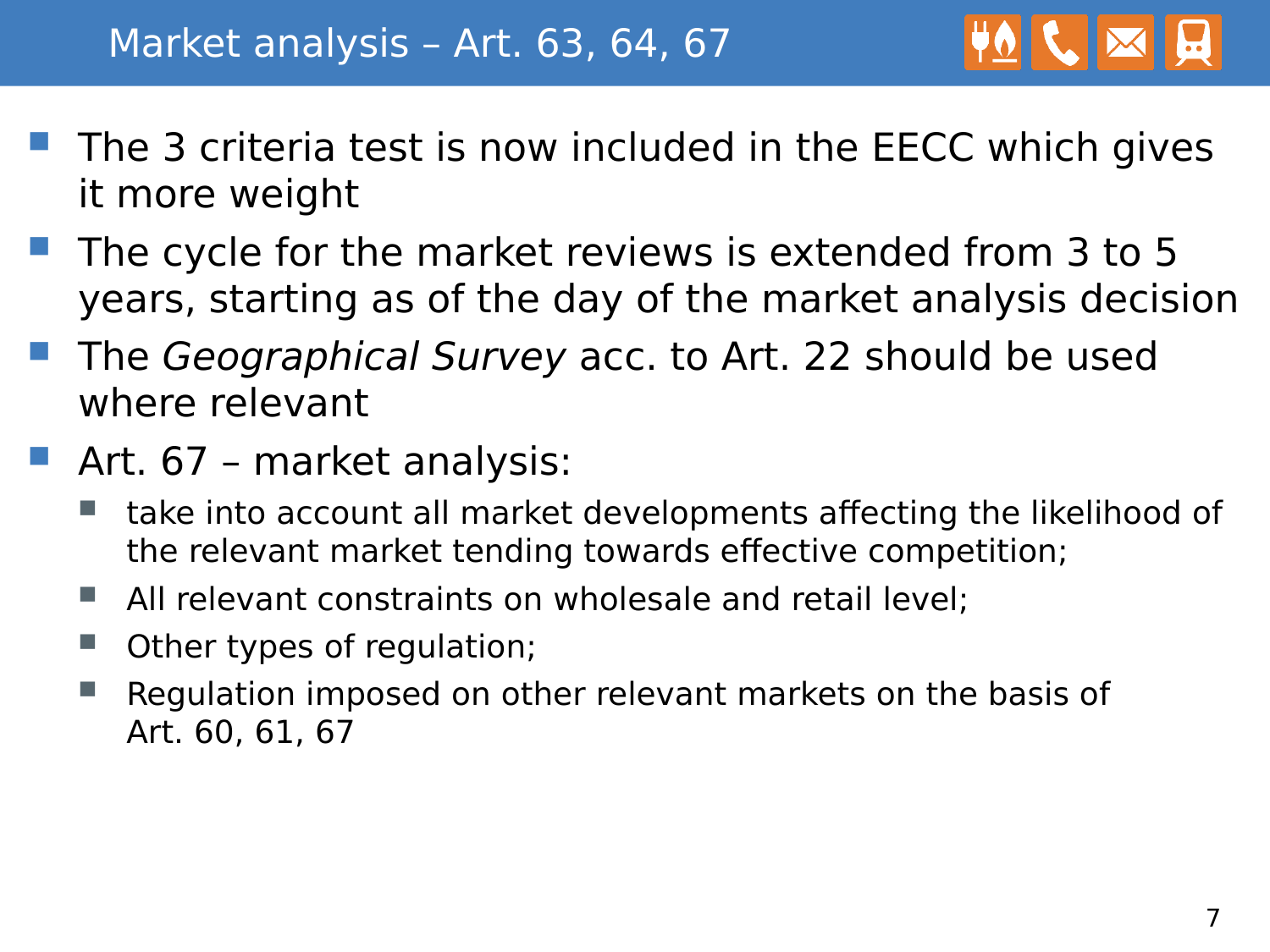

# Market analysis – Art. 63, 64, 67
The 3 criteria test is now included in the EECC which gives it more weight
The cycle for the market reviews is extended from 3 to 5 years, starting as of the day of the market analysis decision
The Geographical Survey acc. to Art. 22 should be used where relevant
Art. 67 – market analysis:
take into account all market developments affecting the likelihood of the relevant market tending towards effective competition;
All relevant constraints on wholesale and retail level;
Other types of regulation;
Regulation imposed on other relevant markets on the basis of
Art. 60, 61, 67
7